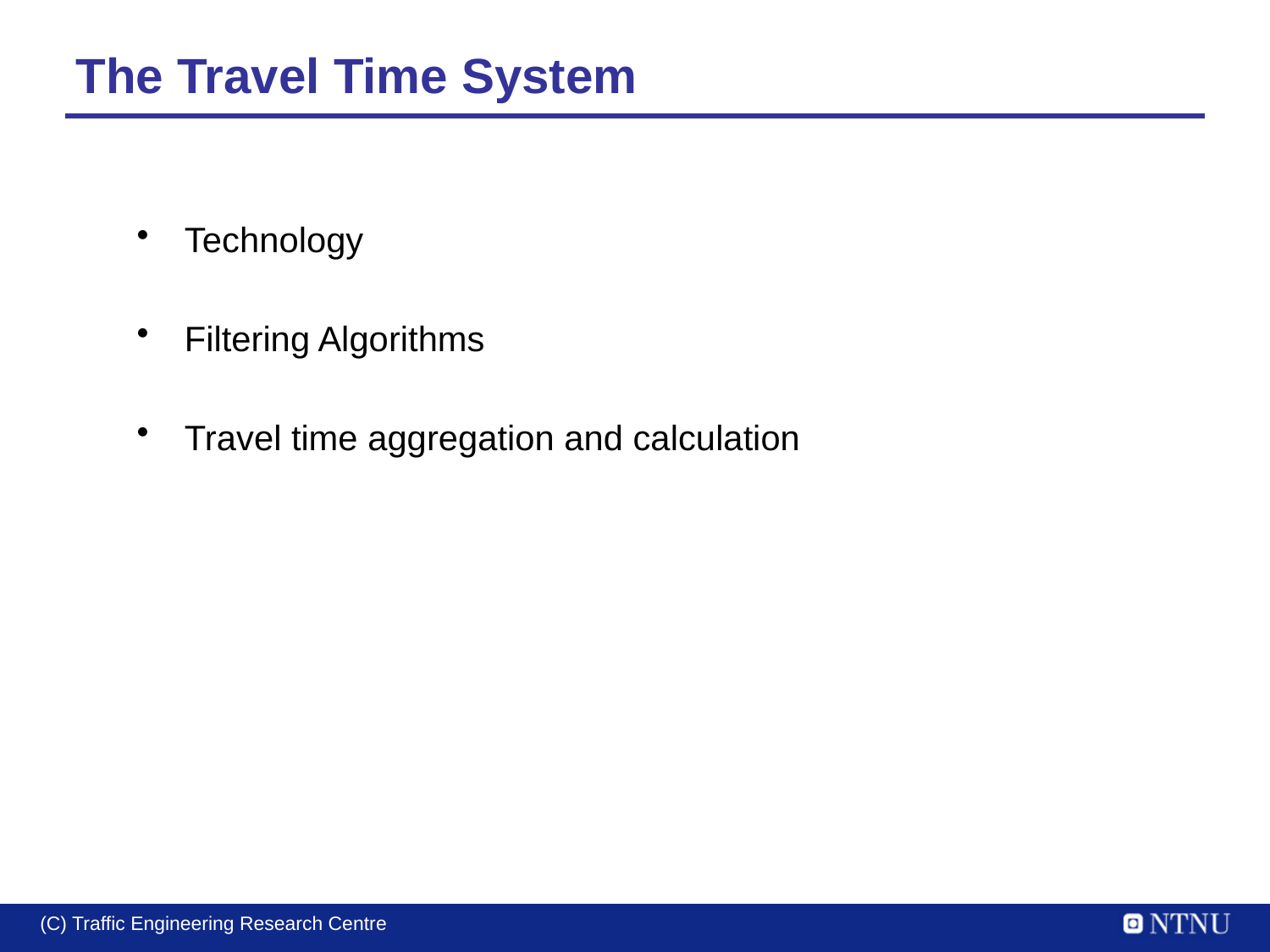

# The Travel Time System
Technology

Filtering Algorithms

Travel time aggregation and calculation